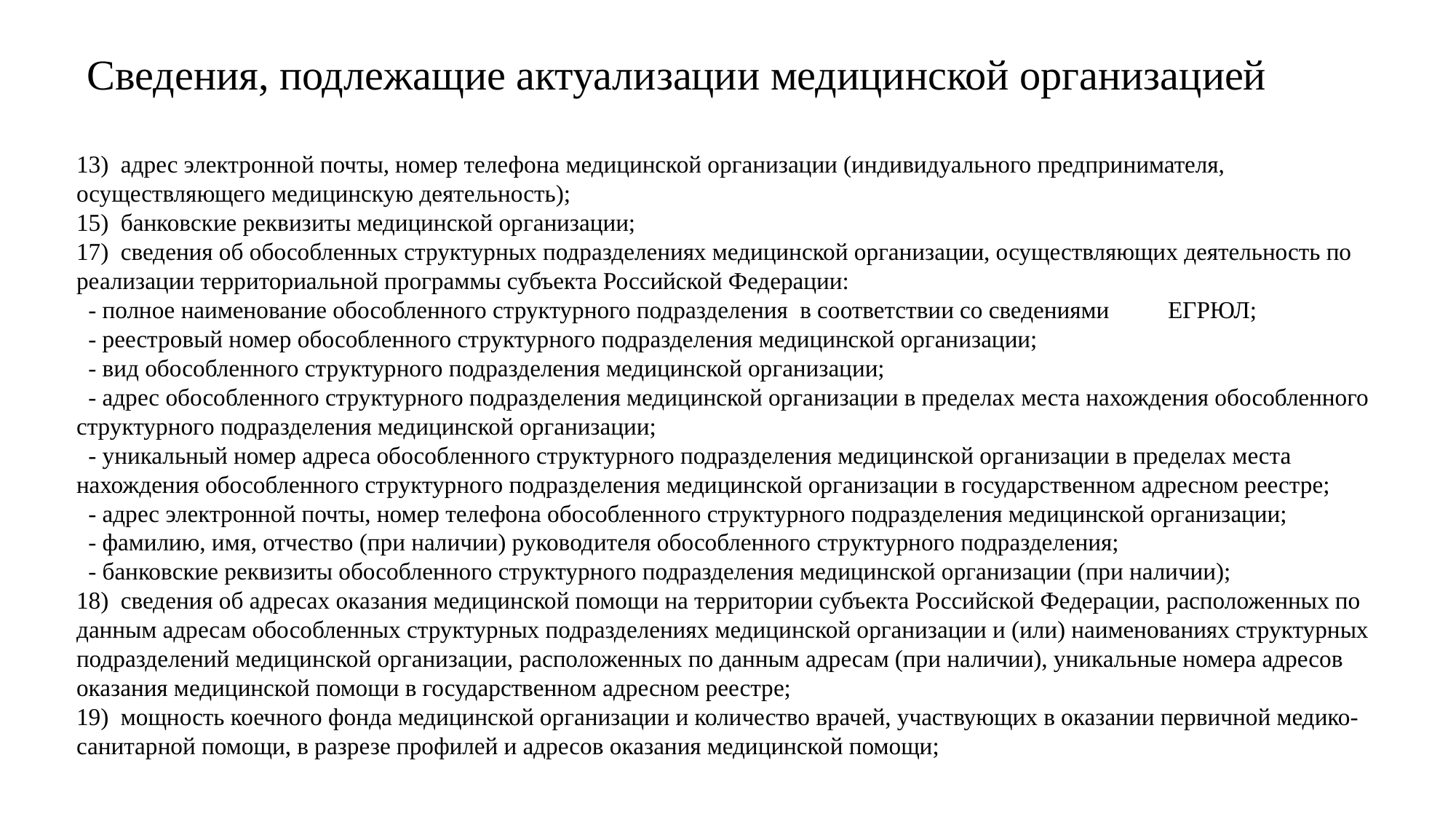

# Сведения, подлежащие актуализации медицинской организацией
13)  адрес электронной почты, номер телефона медицинской организации (индивидуального предпринимателя, осуществляющего медицинскую деятельность);
15)  банковские реквизиты медицинской организации;
17)  сведения об обособленных структурных подразделениях медицинской организации, осуществляющих деятельность по реализации территориальной программы субъекта Российской Федерации:
  - полное наименование обособленного структурного подразделения  в соответствии со сведениями 	ЕГРЮЛ;
  - реестровый номер обособленного структурного подразделения медицинской организации;
  - вид обособленного структурного подразделения медицинской организации;
  - адрес обособленного структурного подразделения медицинской организации в пределах места нахождения обособленного структурного подразделения медицинской организации;
  - уникальный номер адреса обособленного структурного подразделения медицинской организации в пределах места нахождения обособленного структурного подразделения медицинской организации в государственном адресном реестре;
  - адрес электронной почты, номер телефона обособленного структурного подразделения медицинской организации;
  - фамилию, имя, отчество (при наличии) руководителя обособленного структурного подразделения;
  - банковские реквизиты обособленного структурного подразделения медицинской организации (при наличии);
18)  сведения об адресах оказания медицинской помощи на территории субъекта Российской Федерации, расположенных по данным адресам обособленных структурных подразделениях медицинской организации и (или) наименованиях структурных подразделений медицинской организации, расположенных по данным адресам (при наличии), уникальные номера адресов оказания медицинской помощи в государственном адресном реестре;
19)  мощность коечного фонда медицинской организации и количество врачей, участвующих в оказании первичной медико-санитарной помощи, в разрезе профилей и адресов оказания медицинской помощи;